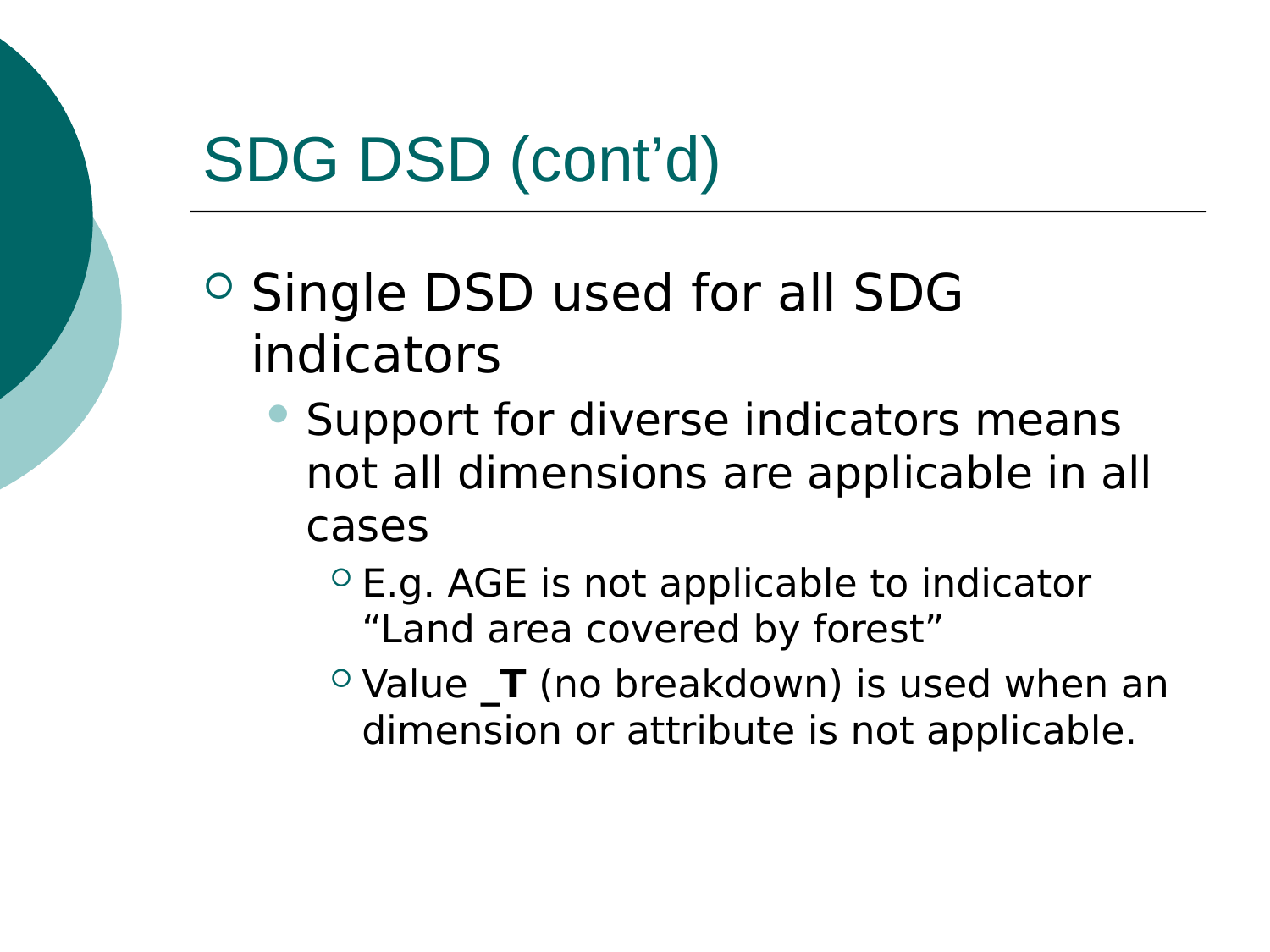

# SDG DSD (cont’d)
Single DSD used for all SDG indicators
Support for diverse indicators means not all dimensions are applicable in all cases
E.g. AGE is not applicable to indicator “Land area covered by forest”
Value _T (no breakdown) is used when an dimension or attribute is not applicable.